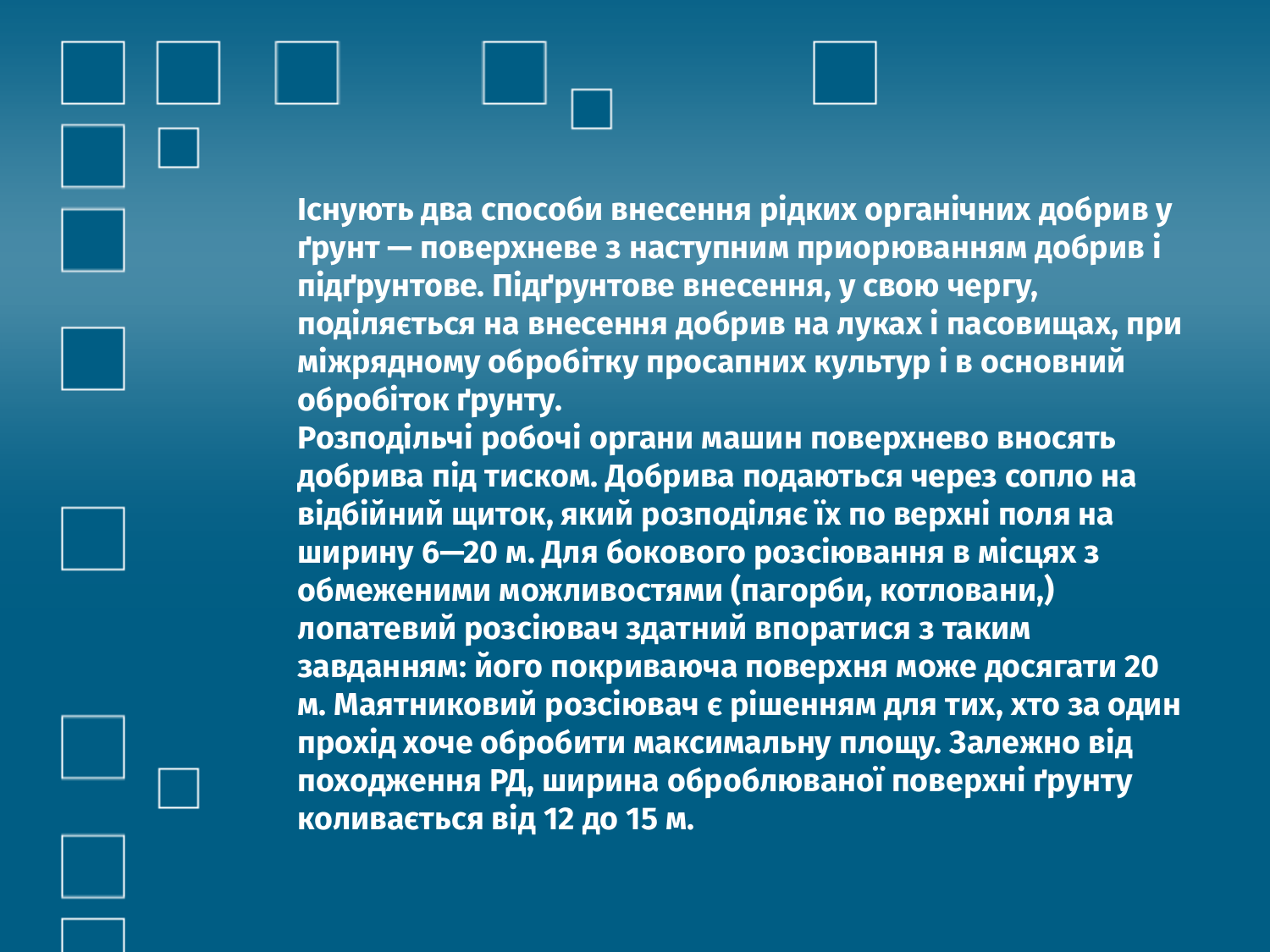

# Існують два способи внесення рідких органічних добрив у ґрунт — поверхневе з наступним приорюванням добрив і підґрунтове. Підґрунтове внесення, у свою чергу, поділяється на внесення добрив на луках і пасовищах, при міжрядному обробітку просапних культур і в основний обробіток ґрунту. Розподільчі робочі органи машин поверхнево вносять добрива під тиском. Добрива подаються через сопло на відбійний щиток, який розподіляє їх по верхні поля на ширину 6—20 м. Для бокового розсіювання в місцях з обмеженими можливостями (пагорби, котловани,) лопатевий розсіювач здатний впоратися з таким завданням: його покриваюча поверхня може досягати 20 м. Маятниковий розсіювач є рішенням для тих, хто за один прохід хоче обробити максимальну площу. Залежно від походження РД, ширина оброблюваної поверхні ґрунту коливається від 12 до 15 м.